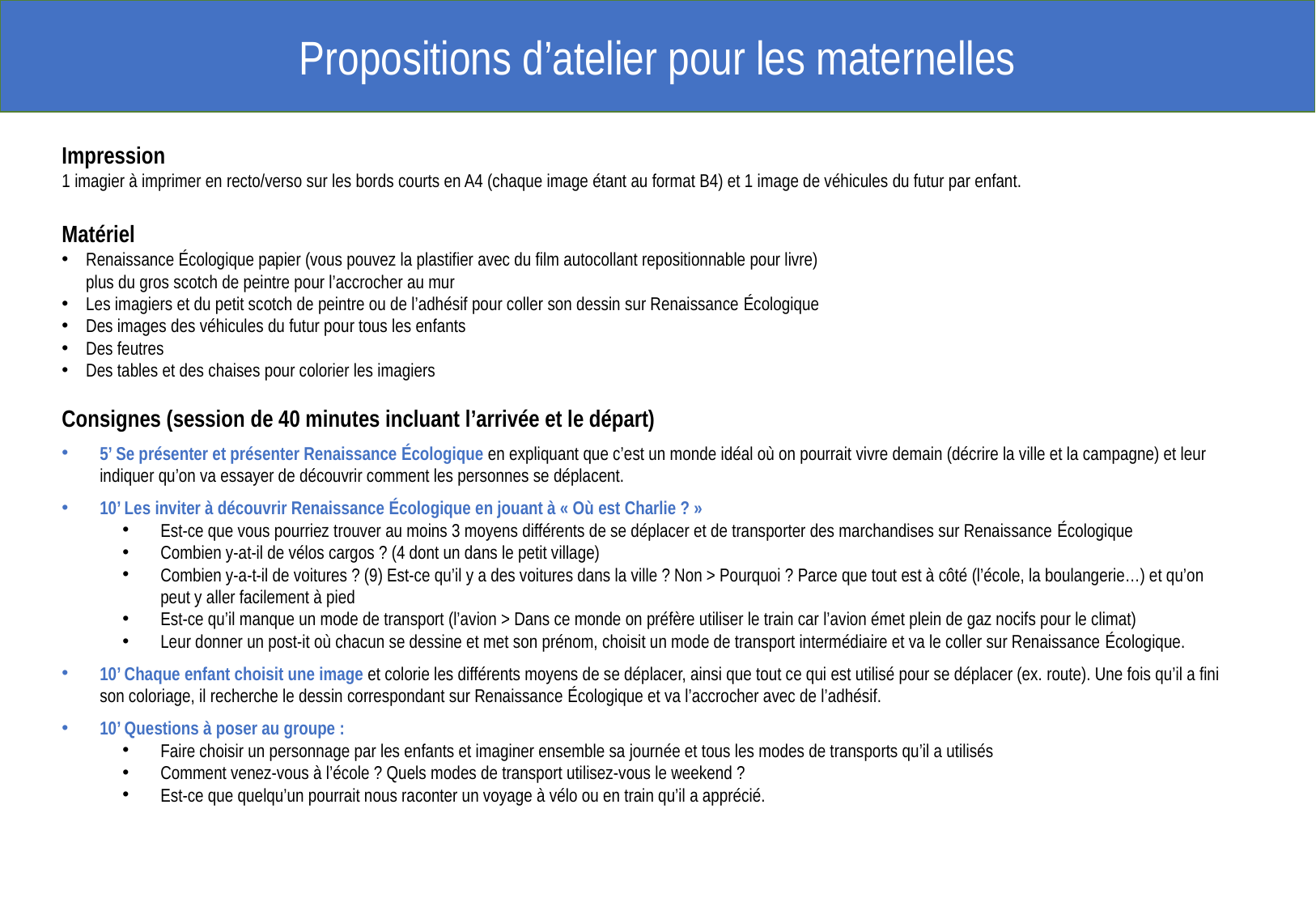

Propositions d’atelier pour les maternelles
Impression
1 imagier à imprimer en recto/verso sur les bords courts en A4 (chaque image étant au format B4) et 1 image de véhicules du futur par enfant.

Matériel
Renaissance écologique papier (vous pouvez la plastifier avec du film autocollant repositionnable pour livre)
plus du gros scotch de peintre pour l’accrocher au mur
Les imagiers et du petit scotch de peintre ou de l’adhésif pour coller son dessin sur Renaissance écologique
Des images des véhicules du futur pour tous les enfants
Des feutres
Des tables et des chaises pour colorier les imagiers

Consignes (session de 40 minutes incluant l’arrivée et le départ)
5’ Se présenter et présenter Renaissance écologique en expliquant que c’est un monde idéal où on pourrait vivre demain (décrire la ville et la campagne) et leur indiquer qu’on va essayer de découvrir comment les personnes se déplacent.
10’ Les inviter à découvrir Renaissance écologique en jouant à « Où est Charlie ? »
Est-ce que vous pourriez trouver au moins 3 moyens différents de se déplacer et de transporter des marchandises sur Renaissance écologique
Combien y-at-il de vélos cargos ? (4 dont un dans le petit village)
Combien y-a-t-il de voitures ? (9) Est-ce qu’il y a des voitures dans la ville ? Non > Pourquoi ? Parce que tout est à côté (l’école, la boulangerie…) et qu’on peut y aller facilement à pied
Est-ce qu’il manque un mode de transport (l’avion > Dans ce monde on préfère utiliser le train car l’avion émet plein de gaz nocifs pour le climat)
Leur donner un post-it où chacun se dessine et met son prénom, choisit un mode de transport intermédiaire et va le coller sur Renaissance écologique.
10’ Chaque enfant choisit une image et colorie les différents moyens de se déplacer, ainsi que tout ce qui est utilisé pour se déplacer (ex. route). Une fois qu’il a fini son coloriage, il recherche le dessin correspondant sur Renaissance écologique et va l’accrocher avec de l’adhésif.
10’ Questions à poser au groupe :
Faire choisir un personnage par les enfants et imaginer ensemble sa journée et tous les modes de transports qu’il a utilisés
Comment venez-vous à l’école ? Quels modes de transport utilisez-vous le weekend ?
Est-ce que quelqu’un pourrait nous raconter un voyage à vélo ou en train qu’il a apprécié.